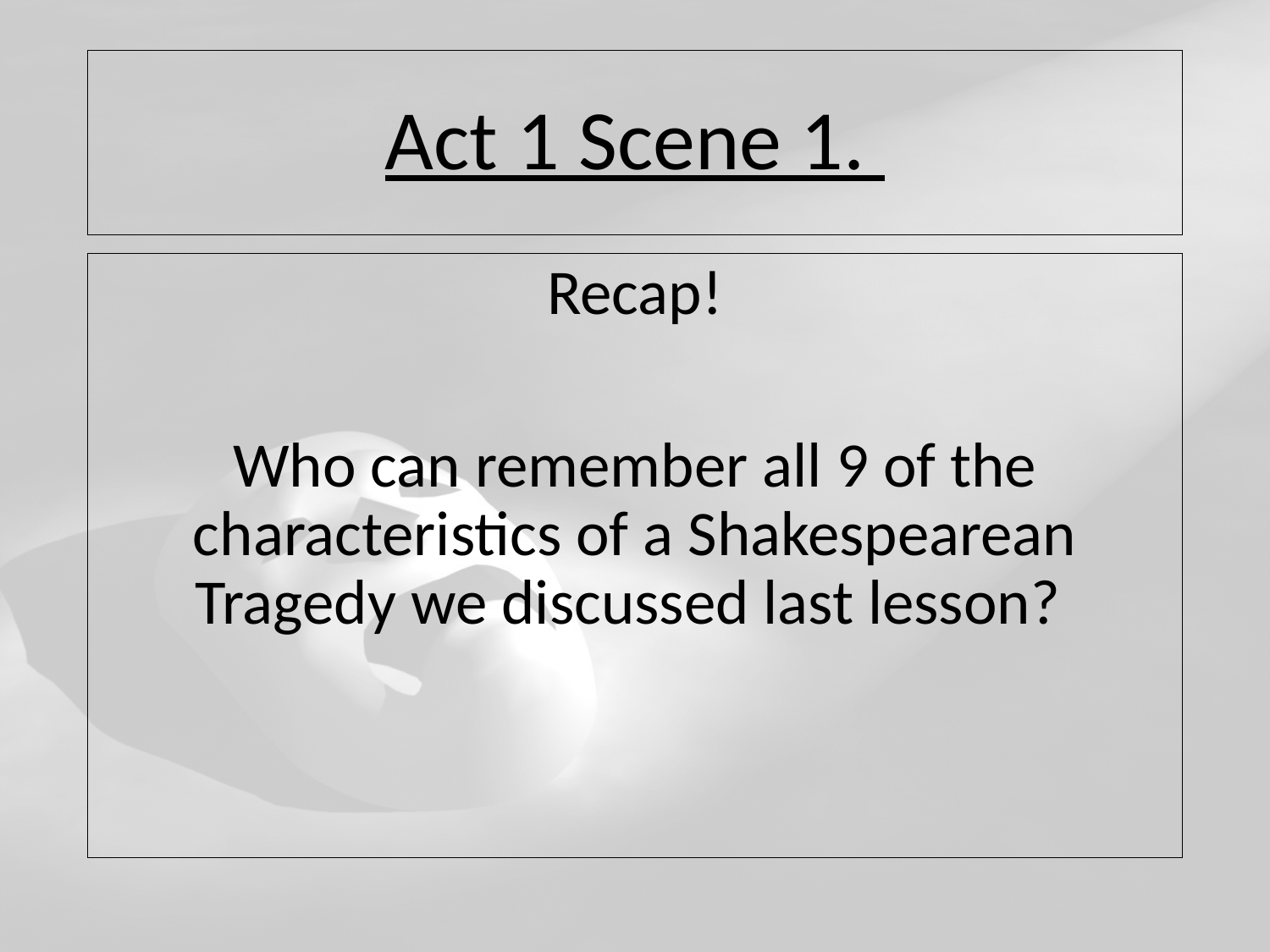

# Act 1 Scene 1.
Recap!

Who can remember all 9 of the characteristics of a Shakespearean Tragedy we discussed last lesson?